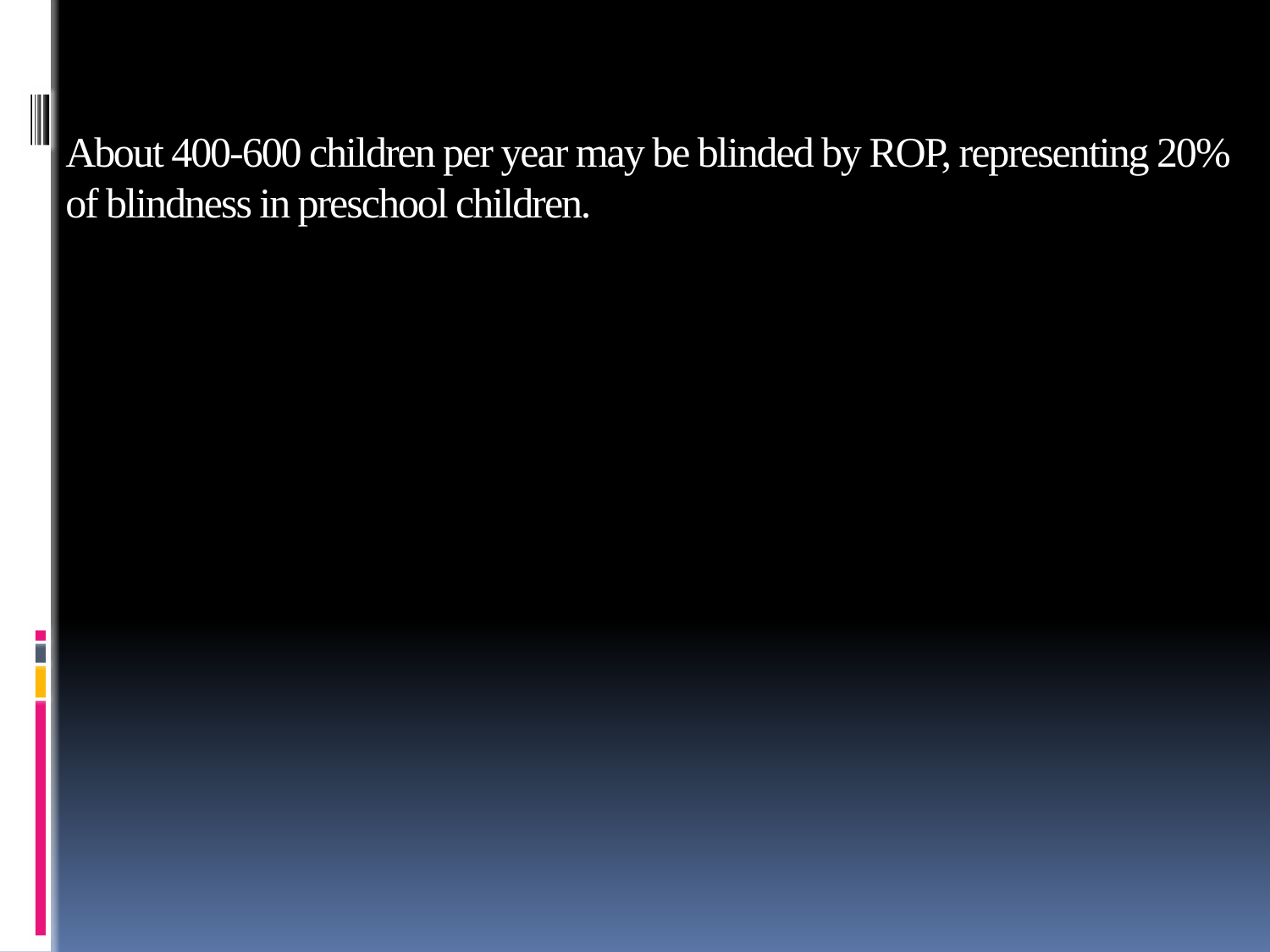

# About 400-600 children per year may be blinded by ROP, representing 20% of blindness in preschool children.